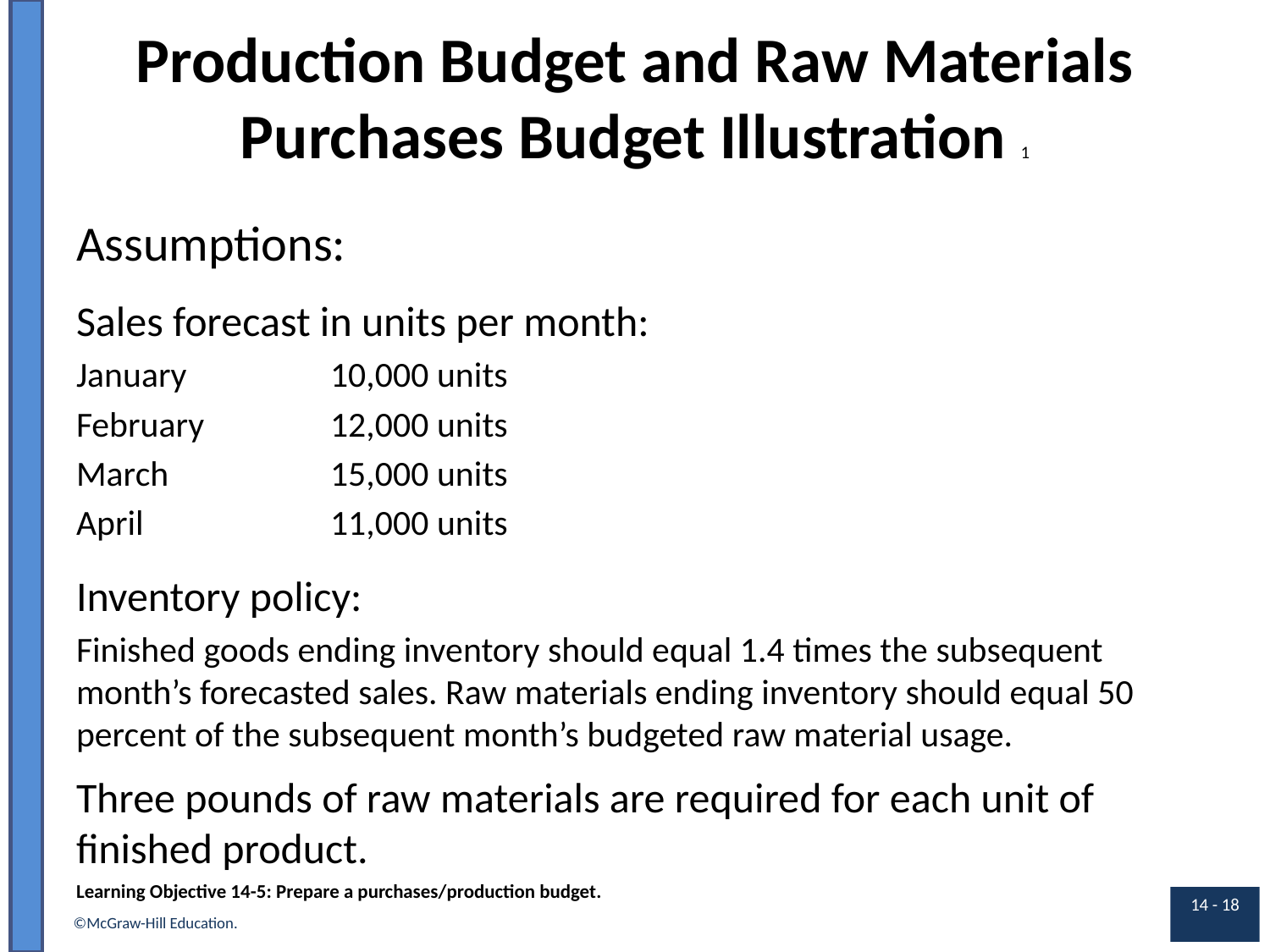

# Production Budget and Raw Materials Purchases Budget Illustration 1
Assumptions:
Sales forecast in units per month:
January 		10,000 units
February 	12,000 units
March 		15,000 units
April 		11,000 units
Inventory policy:
Finished goods ending inventory should equal 1.4 times the subsequent month’s forecasted sales. Raw materials ending inventory should equal 50 percent of the subsequent month’s budgeted raw material usage.
Three pounds of raw materials are required for each unit of finished product.
Learning Objective 14-5: Prepare a purchases/production budget.